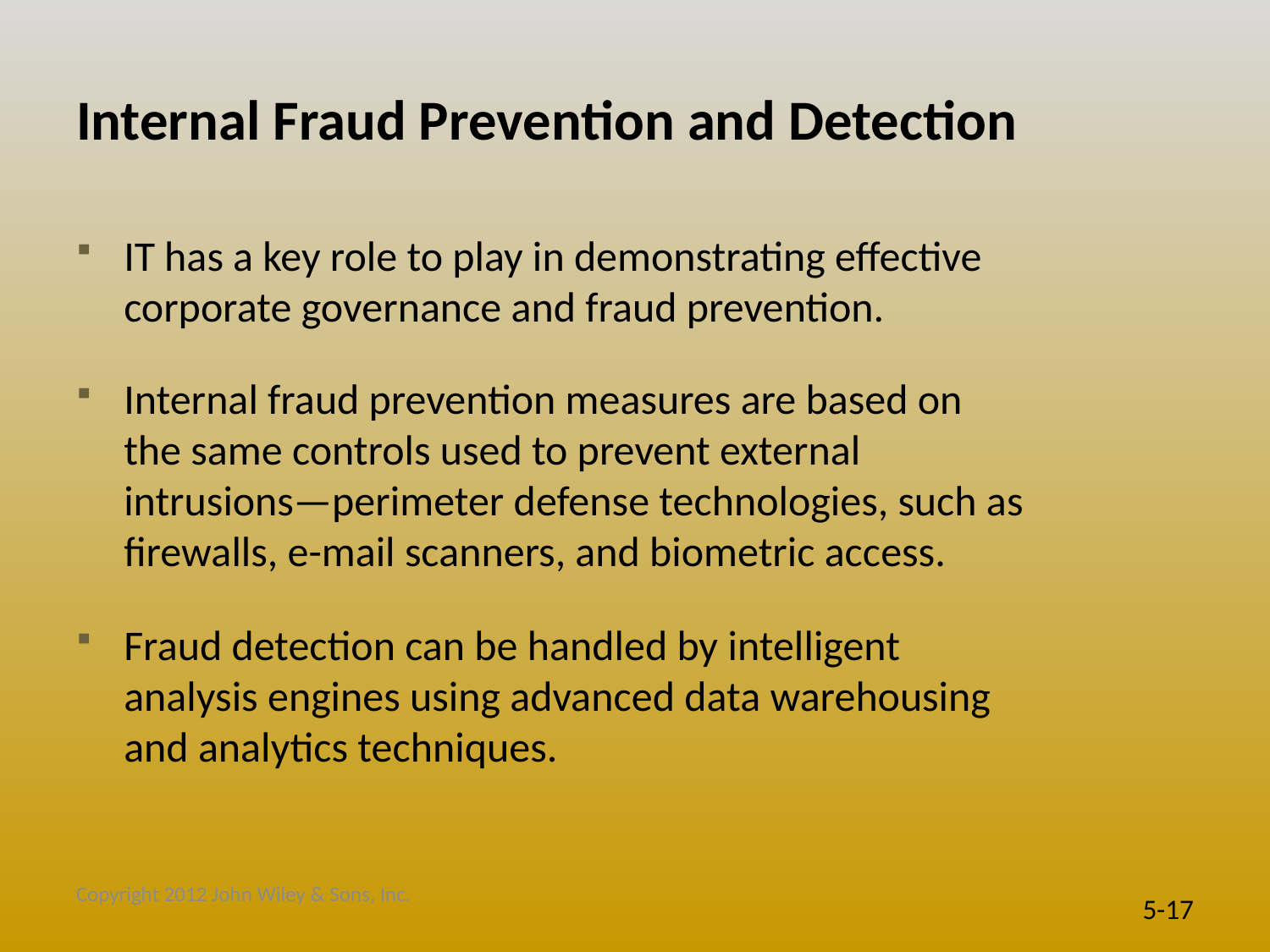

# Internal Fraud Prevention and Detection
IT has a key role to play in demonstrating effective corporate governance and fraud prevention.
Internal fraud prevention measures are based on the same controls used to prevent external intrusions—perimeter defense technologies, such as firewalls, e-mail scanners, and biometric access.
Fraud detection can be handled by intelligent analysis engines using advanced data warehousing and analytics techniques.
Copyright 2012 John Wiley & Sons, Inc.
5-17